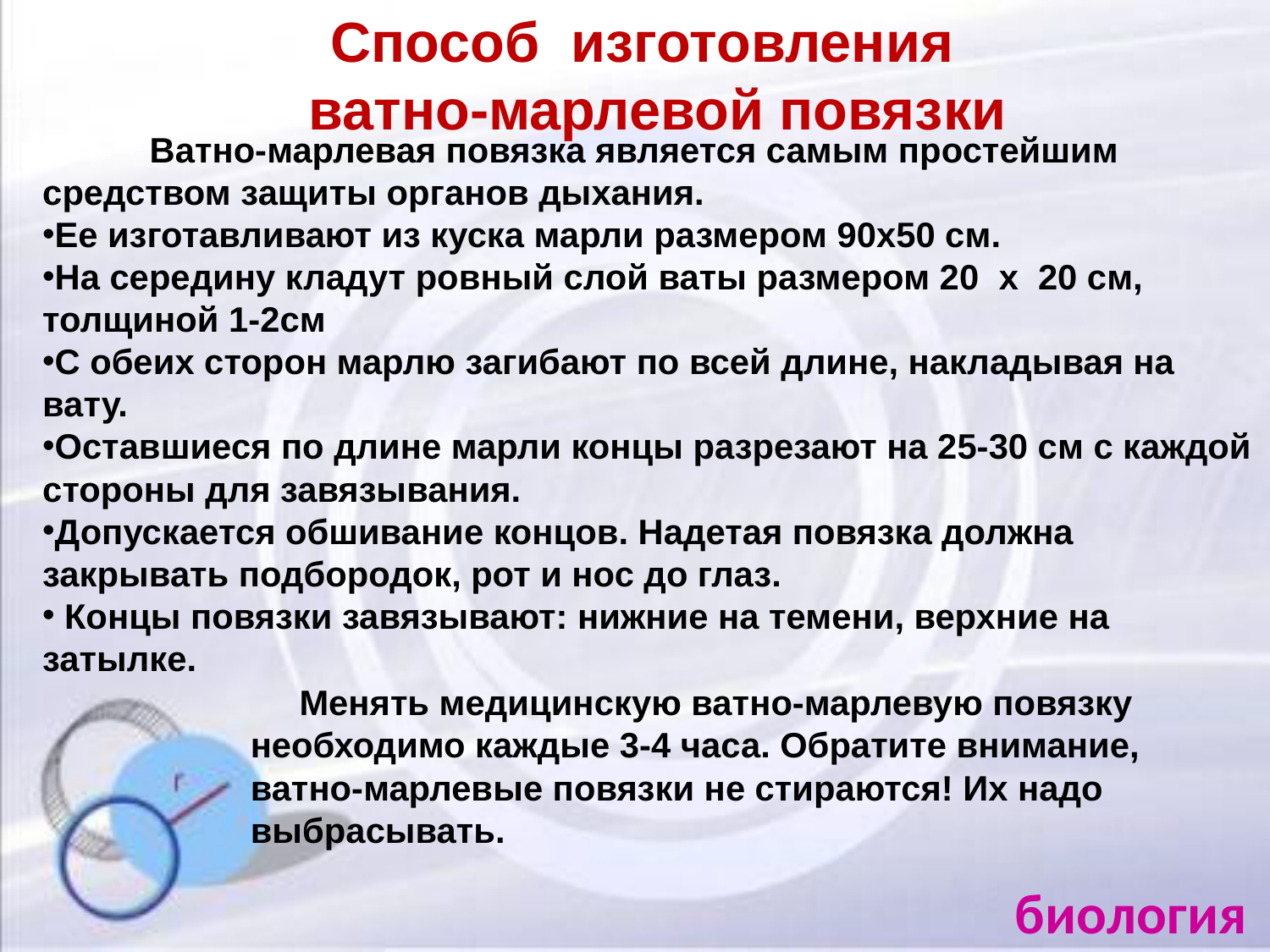

Способ  изготовления
 ватно-марлевой повязки
           Ватно-марлевая повязка является самым простейшим средством защиты органов дыхания.
Ее изготавливают из куска марли размером 90х50 см.
На середину кладут ровный слой ваты размером 20  х  20 см, толщиной 1-2см
С обеих сторон марлю загибают по всей длине, накладывая на вату.
Оставшиеся по длине марли концы разрезают на 25-30 см с каждой стороны для завязывания.
Допускается обшивание концов. Надетая повязка должна закрывать подбородок, рот и нос до глаз.
 Концы повязки завязывают: нижние на темени, верхние на затылке.

     Менять медицинскую ватно-марлевую повязку необходимо каждые 3-4 часа. Обратите внимание, ватно-марлевые повязки не стираются! Их надо выбрасывать.
биология